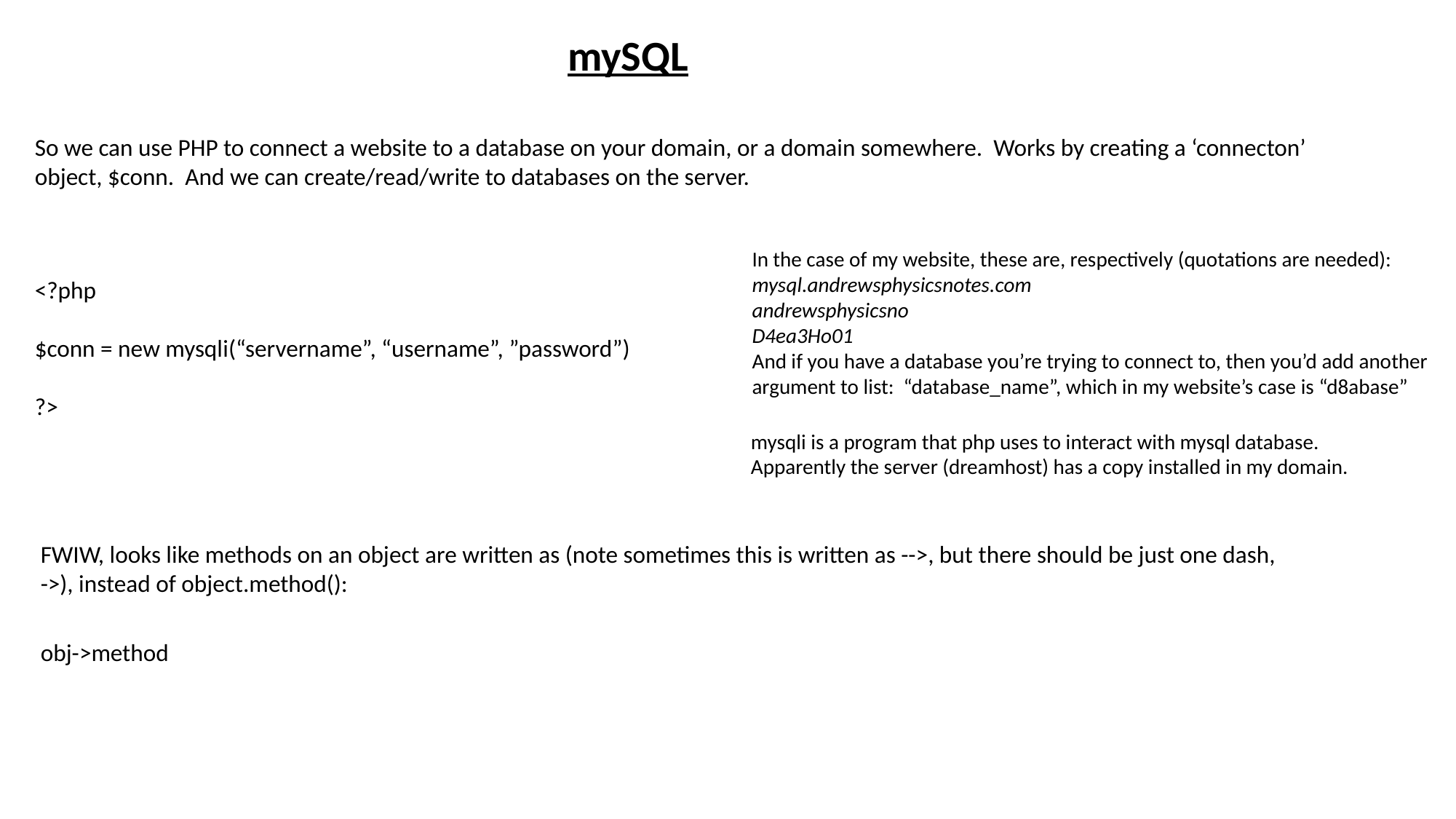

mySQL
So we can use PHP to connect a website to a database on your domain, or a domain somewhere.  Works by creating a ‘connecton’ object, $conn.  And we can create/read/write to databases on the server.
In the case of my website, these are, respectively (quotations are needed):
mysql.andrewsphysicsnotes.com
andrewsphysicsno
D4ea3Ho01
And if you have a database you’re trying to connect to, then you’d add another argument to list:  “database_name”, which in my website’s case is “d8abase”
<?php

$conn = new mysqli(“servername”, “username”, ”password”)

?>
mysqli is a program that php uses to interact with mysql database.  Apparently the server (dreamhost) has a copy installed in my domain.
FWIW, looks like methods on an object are written as (note sometimes this is written as -->, but there should be just one dash, ->), instead of object.method():
obj->method